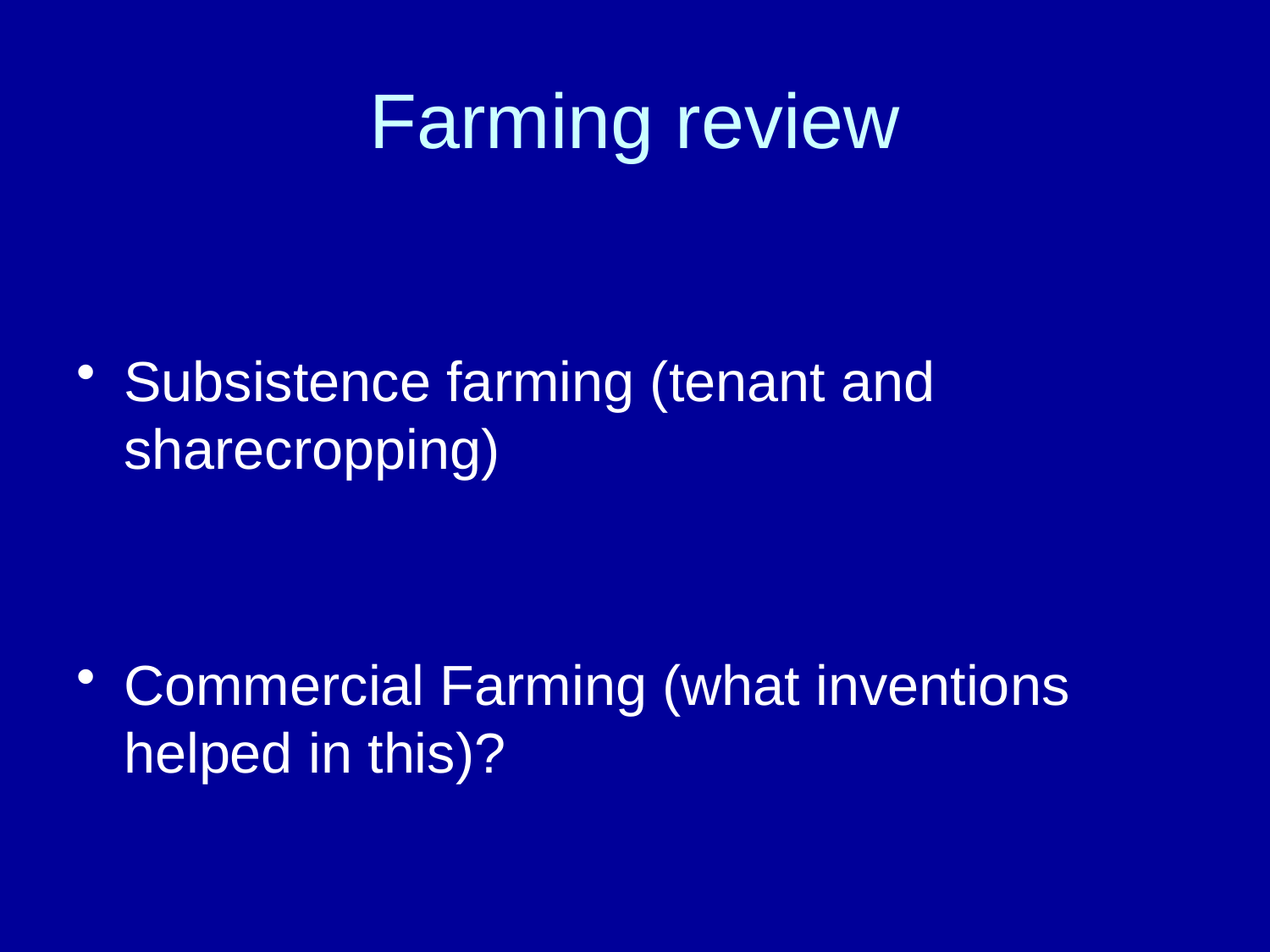

# Farming review
Subsistence farming (tenant and sharecropping)

Commercial Farming (what inventions helped in this)?